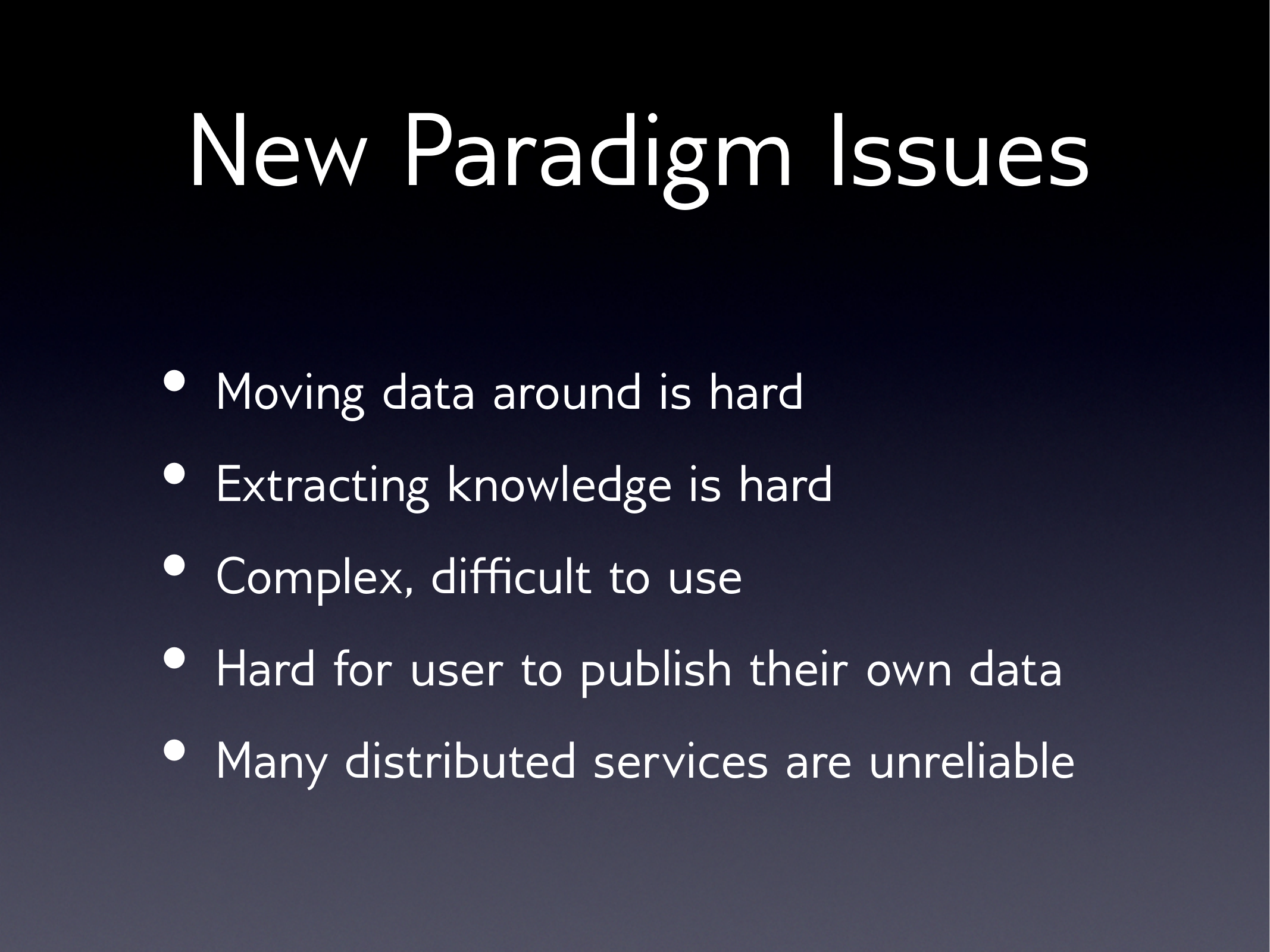

# New Paradigm Issues
Moving data around is hard
Extracting knowledge is hard
Complex, difficult to use
Hard for user to publish their own data
Many distributed services are unreliable